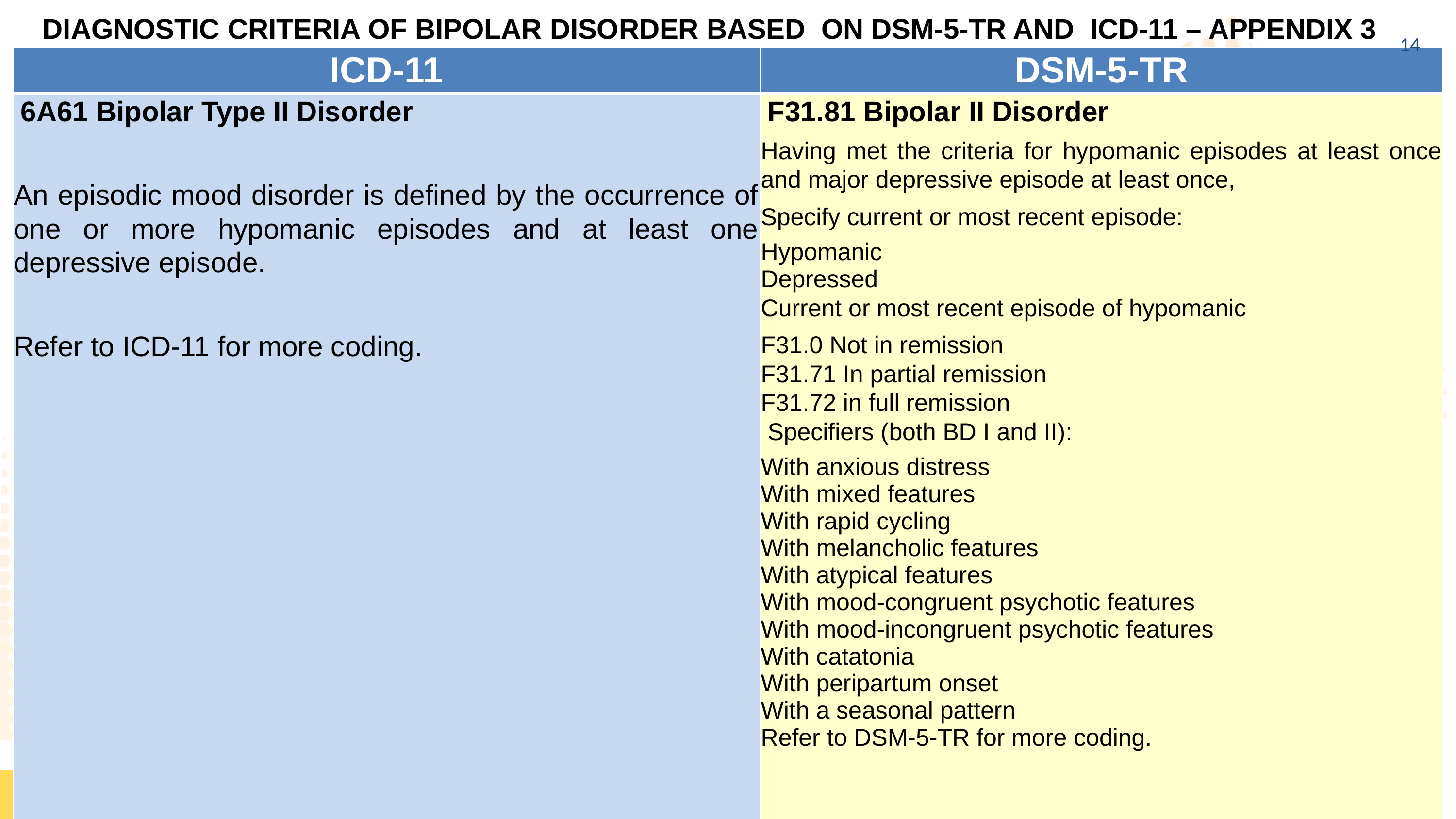

DIAGNOSTIC CRITERIA OF BIPOLAR DISORDER BASED  ON DSM-5-TR AND  ICD-11 – APPENDIX 3
14
| ICD-11 | DSM-5-TR |
| --- | --- |
| 6A61 Bipolar Type II Disorder   An episodic mood disorder is defined by the occurrence of one or more hypomanic episodes and at least one depressive episode.   Refer to ICD-11 for more coding. | F31.81 Bipolar II Disorder Having met the criteria for hypomanic episodes at least once and major depressive episode at least once, Specify current or most recent episode: Hypomanic Depressed Current or most recent episode of hypomanic F31.0 Not in remission F31.71 In partial remission F31.72 in full remission  Specifiers (both BD I and II): With anxious distress With mixed features With rapid cycling With melancholic features With atypical features With mood-congruent psychotic features With mood-incongruent psychotic features With catatonia With peripartum onset With a seasonal pattern Refer to DSM-5-TR for more coding. |
DIAGNOSTIC CRITERIA OF BIPOLAR DISORDER BASED  ON DSM-5-TR AND  ICD-11 – APPENDIX 3

CPG MANAGEMENT OF BIPOLAR DISORDER (SECOND EDITION)